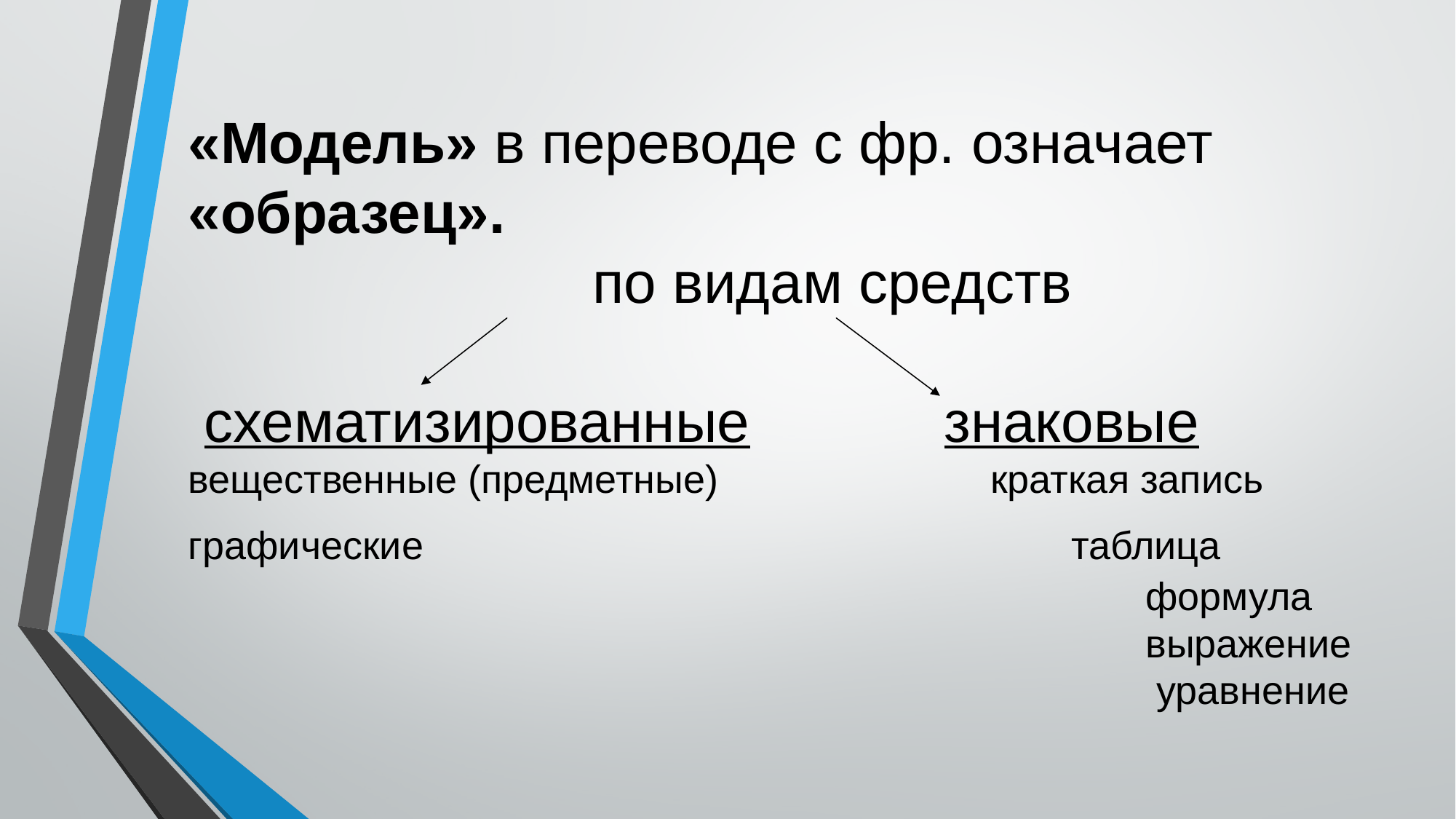

# «Модель» в переводе с фр. означает «образец». по видам средств схематизированные            знаковые вещественные (предметные)                         краткая запись графические                                        таблица формула выражение уравнение